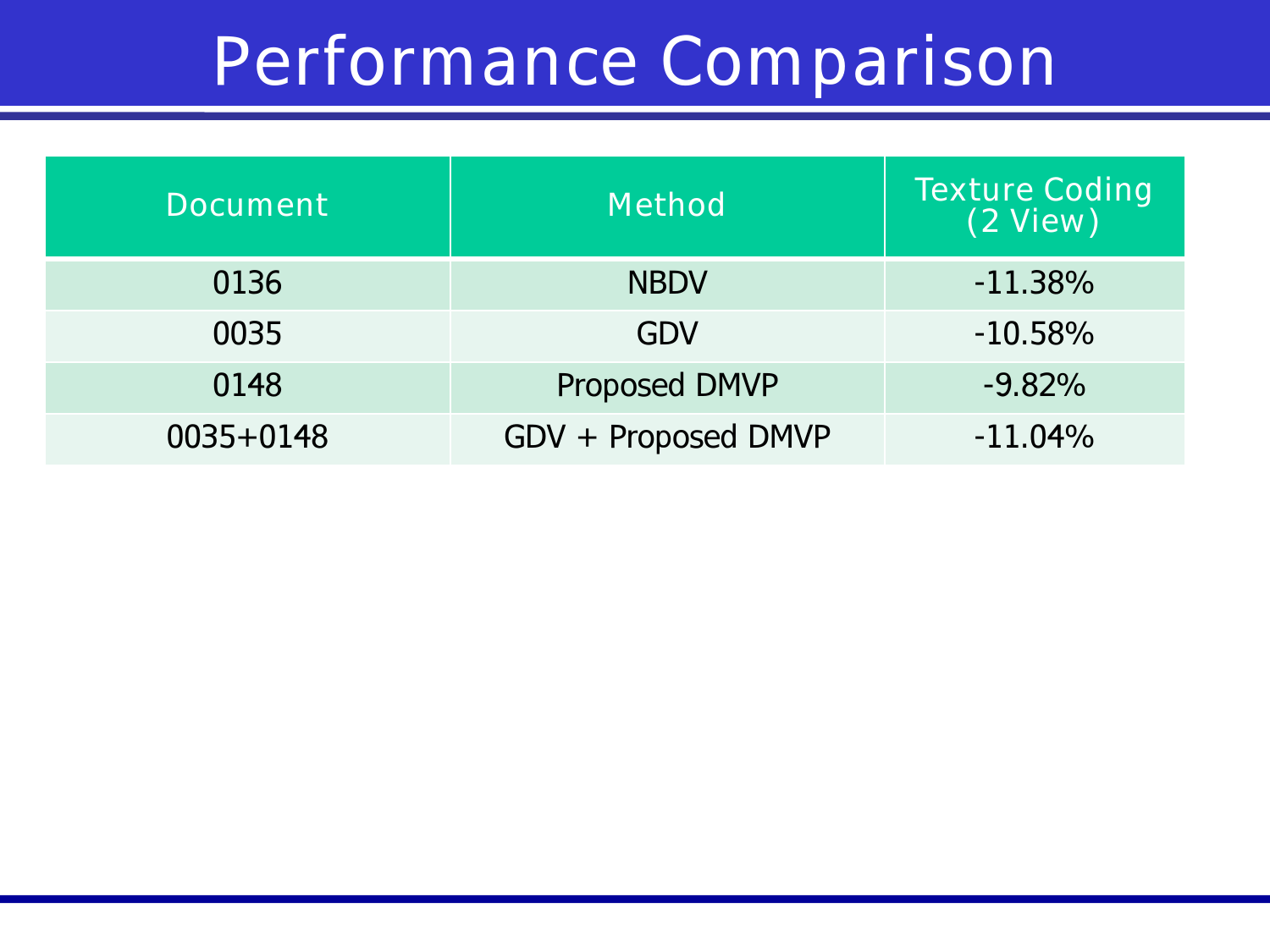

# Performance Comparison
| Document | Method | Texture Coding (2 View) |
| --- | --- | --- |
| 0136 | NBDV | -11.38% |
| 0035 | GDV | -10.58% |
| 0148 | Proposed DMVP | -9.82% |
| 0035+0148 | GDV + Proposed DMVP | -11.04% |
1